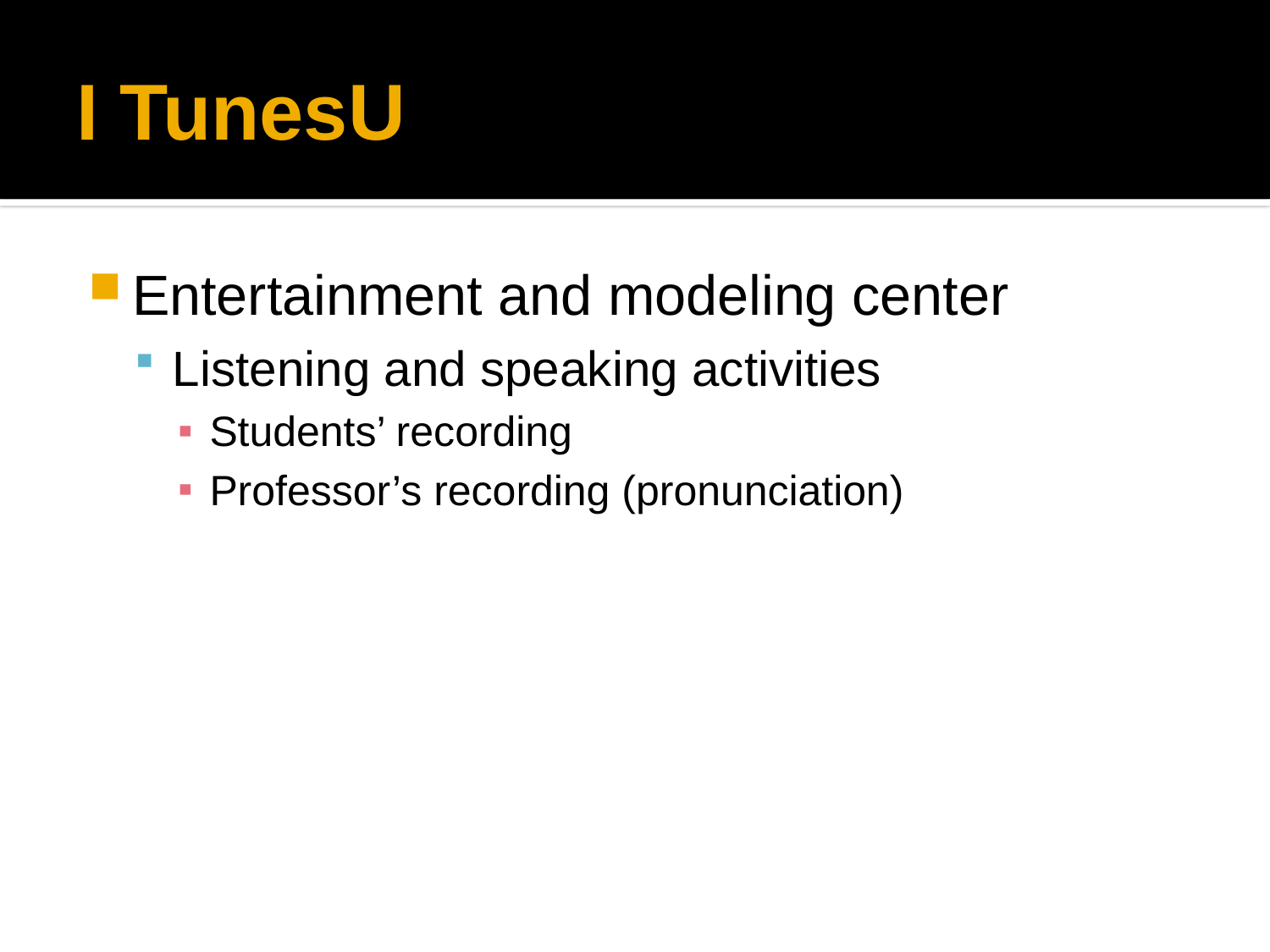

# I TunesU
Entertainment and modeling center
Listening and speaking activities
Students’ recording
Professor’s recording (pronunciation)